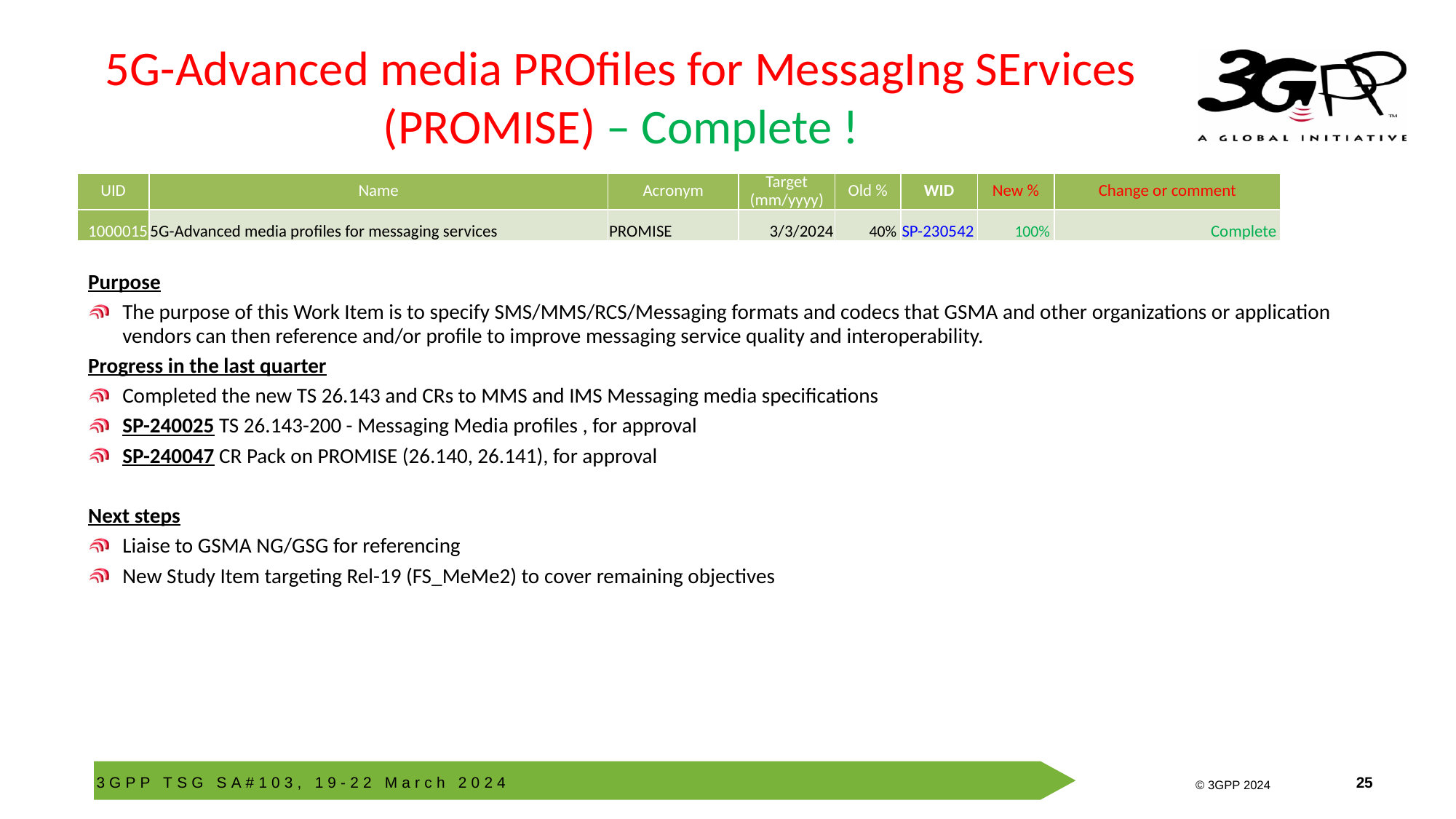

# 5G-Advanced media PROfiles for MessagIng SErvices (PROMISE) – Complete !
| UID | Name | Acronym | Target (mm/yyyy) | Old % | WID | New % | Change or comment |
| --- | --- | --- | --- | --- | --- | --- | --- |
| 1000015 | 5G-Advanced media profiles for messaging services | PROMISE | 3/3/2024 | 40% | SP-230542 | 100% | Complete |
Purpose
The purpose of this Work Item is to specify SMS/MMS/RCS/Messaging formats and codecs that GSMA and other organizations or application vendors can then reference and/or profile to improve messaging service quality and interoperability.
Progress in the last quarter
Completed the new TS 26.143 and CRs to MMS and IMS Messaging media specifications
SP-240025 TS 26.143-200 - Messaging Media profiles , for approval
SP-240047 CR Pack on PROMISE (26.140, 26.141), for approval

Next steps
Liaise to GSMA NG/GSG for referencing
New Study Item targeting Rel-19 (FS_MeMe2) to cover remaining objectives